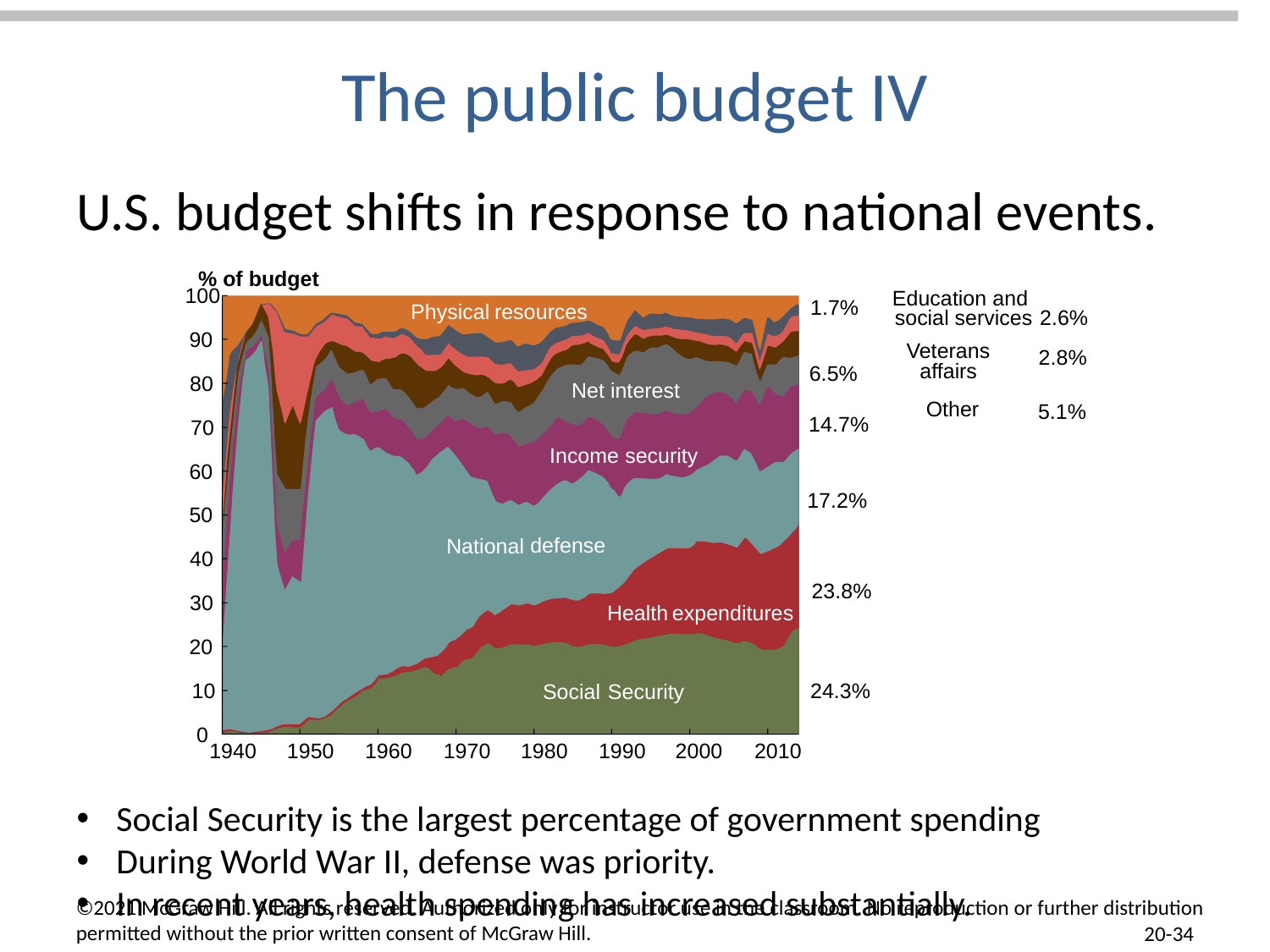

# The public budget IV
U.S. budget shifts in response to national events.
% of budget

100
Education and
1.7%

Physical
resources

social services
2.6%

90

Veterans

2.8%
affairs
6.5%
80
Net interest

Other
5.1%
14.7%
70

Income
security
60

17.2%
50

defense
National
40

23.8%
30
Health
expenditures

20

10
24.3%
Security
Social

0

1940
1950
1960
1970
1980
1990
2000
2010
Social Security is the largest percentage of government spending
During World War II, defense was priority.
In recent years, health spending has increased substantially.